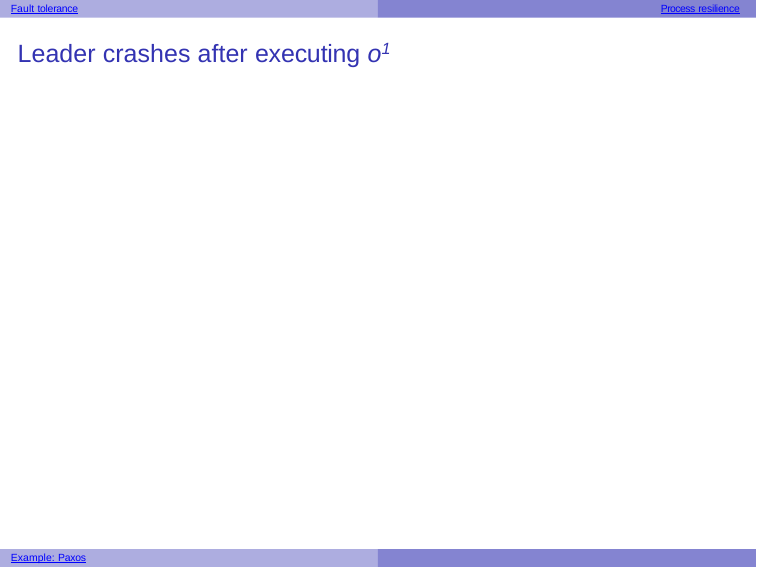

Fault tolerance
Process resilience
Leader crashes after executing o1

Example: Paxos